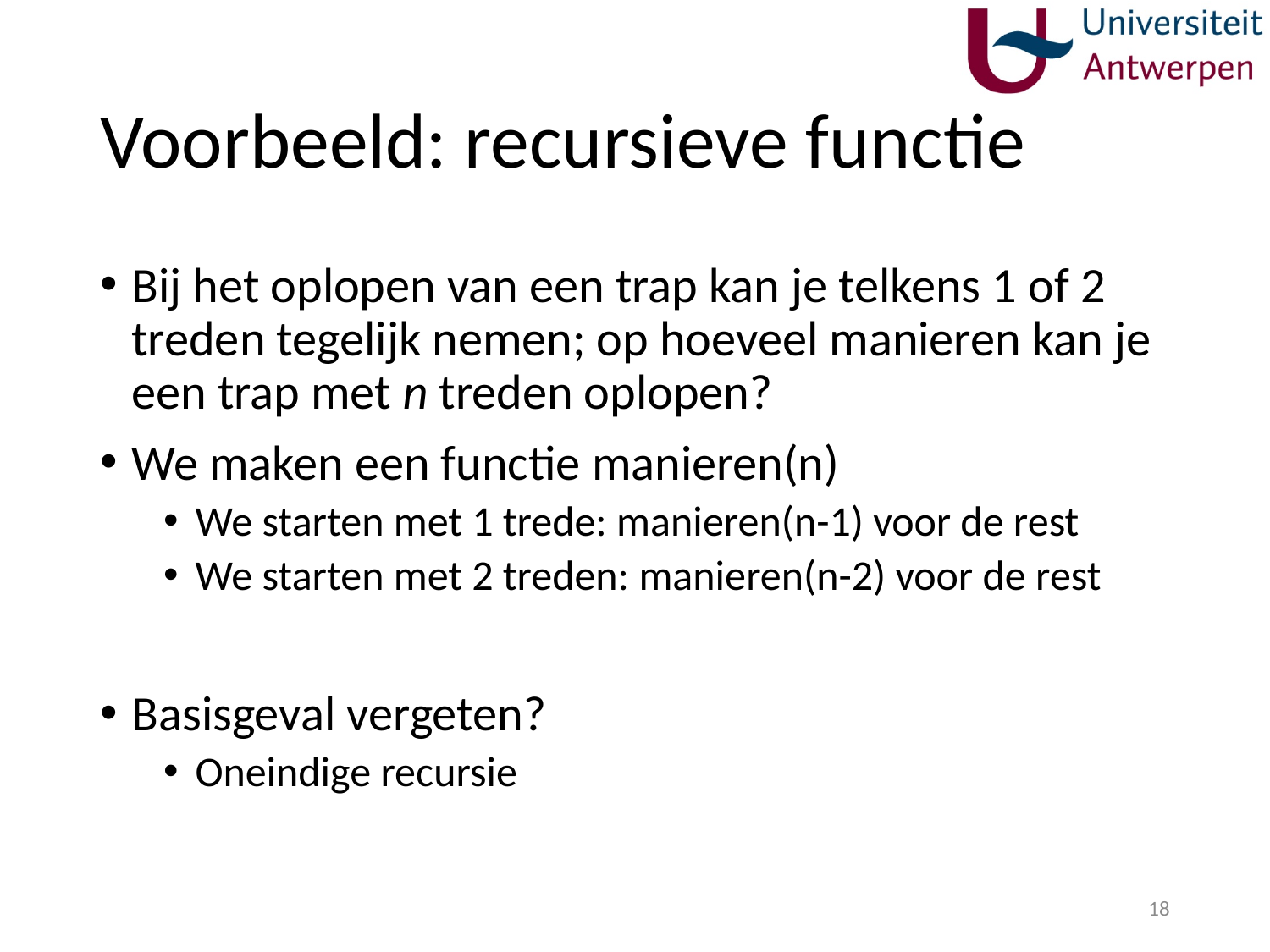

# Voorbeeld: recursieve functie
Bij het oplopen van een trap kan je telkens 1 of 2 treden tegelijk nemen; op hoeveel manieren kan je een trap met n treden oplopen?
We maken een functie manieren(n)
We starten met 1 trede: manieren(n-1) voor de rest
We starten met 2 treden: manieren(n-2) voor de rest

Basisgeval vergeten?
Oneindige recursie

18